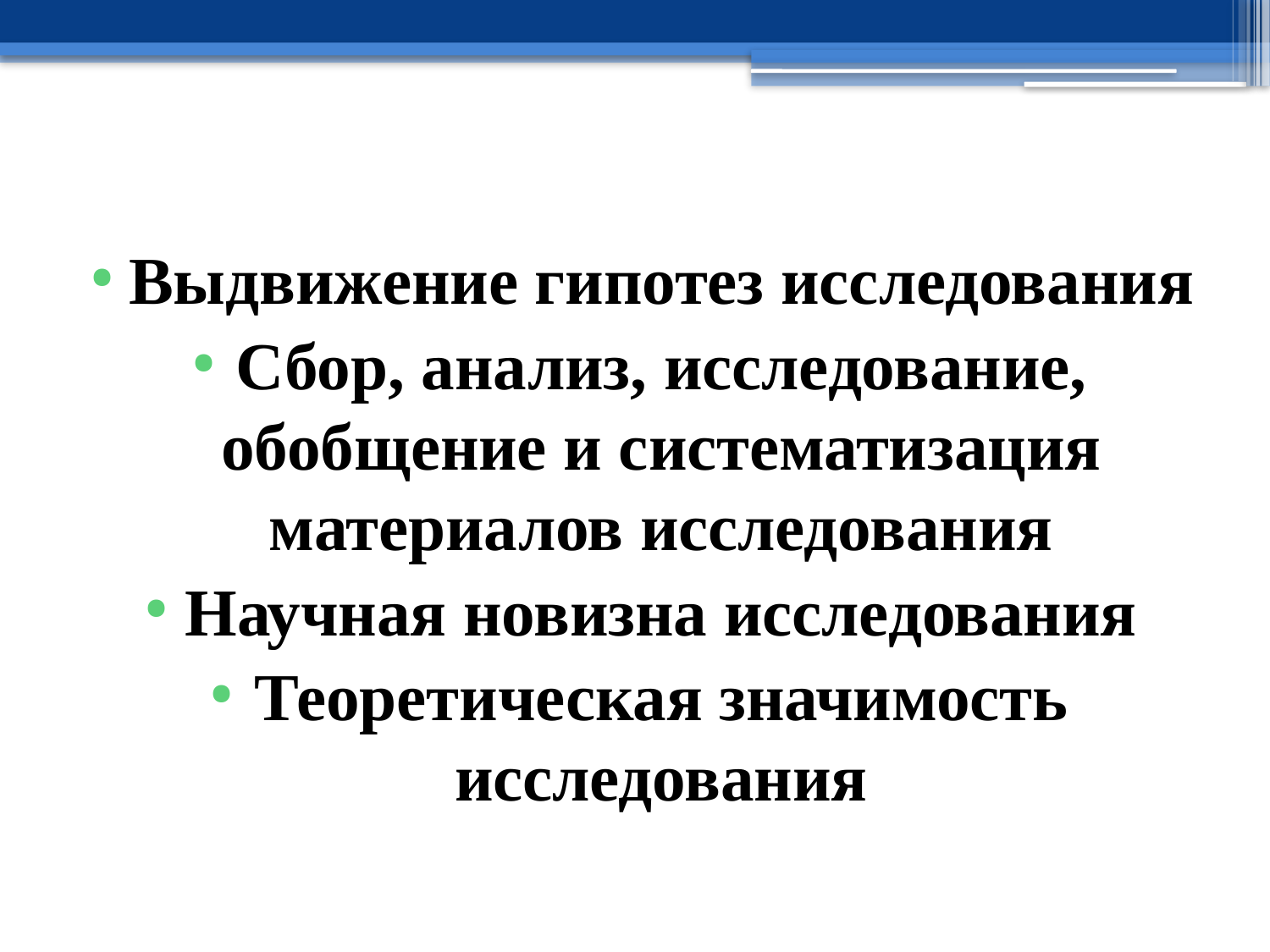

Выдвижение гипотез исследования
Сбор, анализ, исследование, обобщение и систематизация материалов исследования
Научная новизна исследования
Теоретическая значимость исследования

#